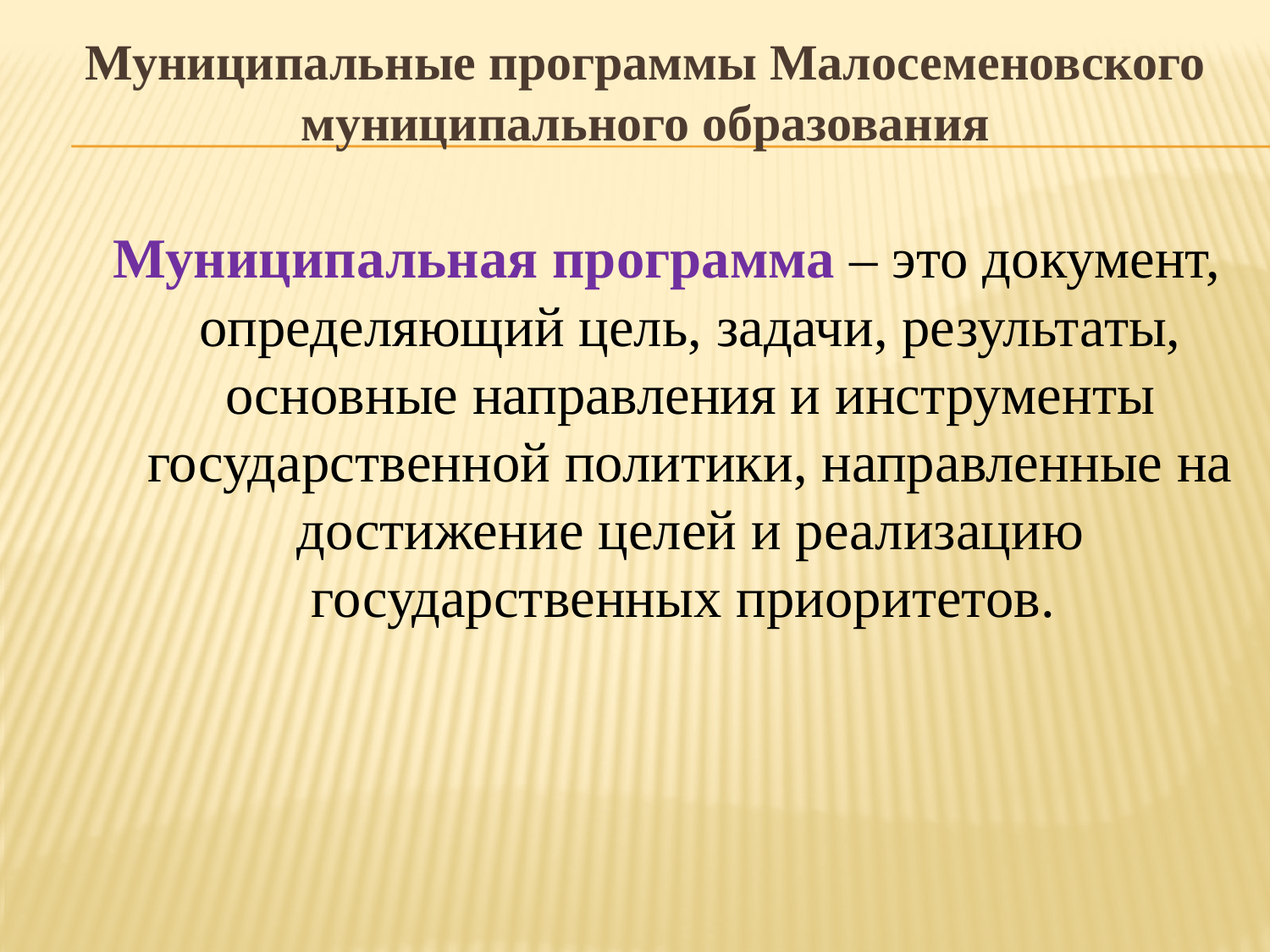

Муниципальные программы Малосеменовского муниципального образования
Муниципальная программа – это документ, определяющий цель, задачи, результаты, основные направления и инструменты государственной политики, направленные на достижение целей и реализацию государственных приоритетов.